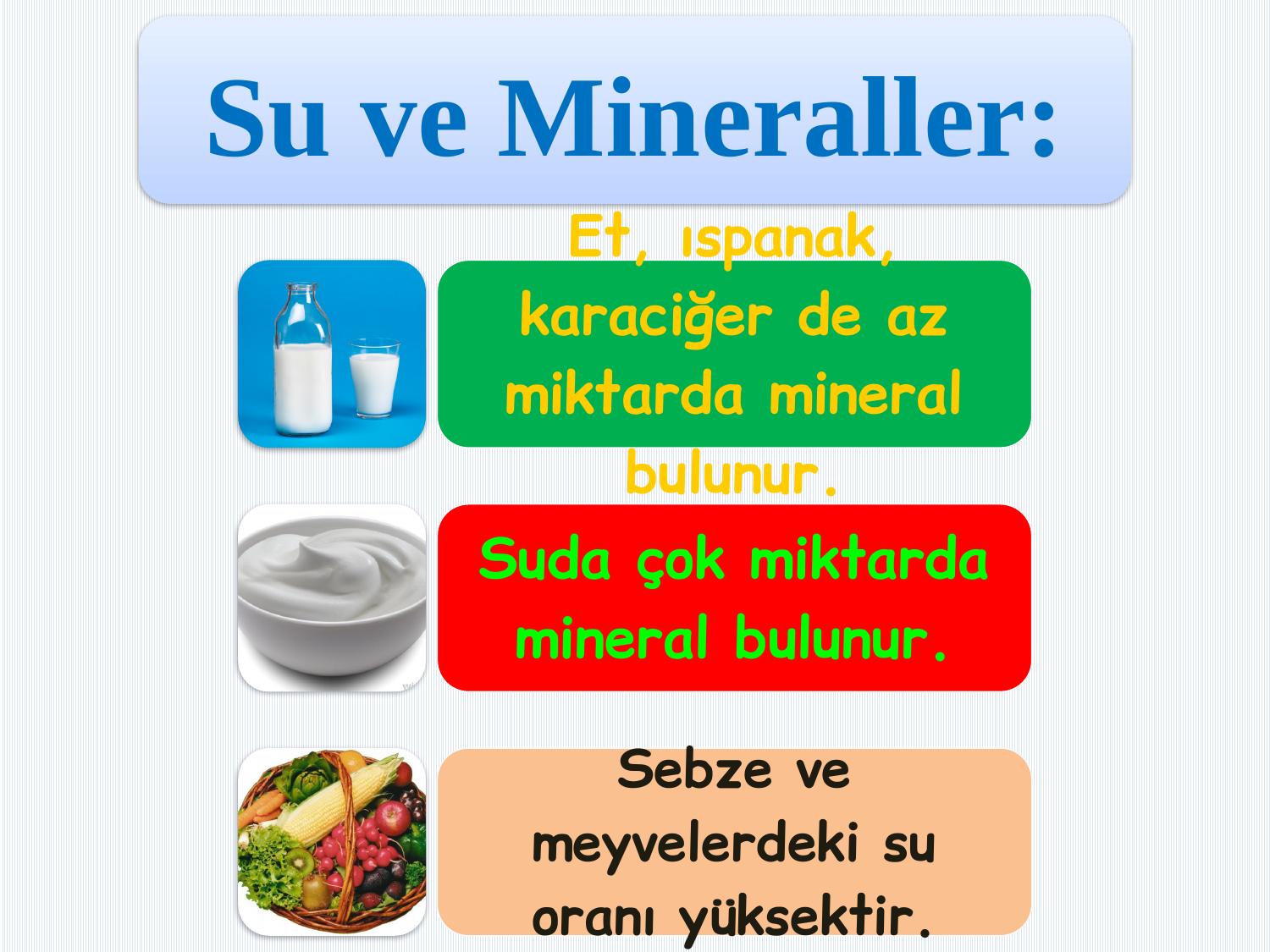

Su ve Mineraller:
Et, ıspanak, karaciğer de az miktarda mineral bulunur.
Sebze ve meyvelerdeki su oranı yüksektir.
Suda çok miktarda mineral bulunur.